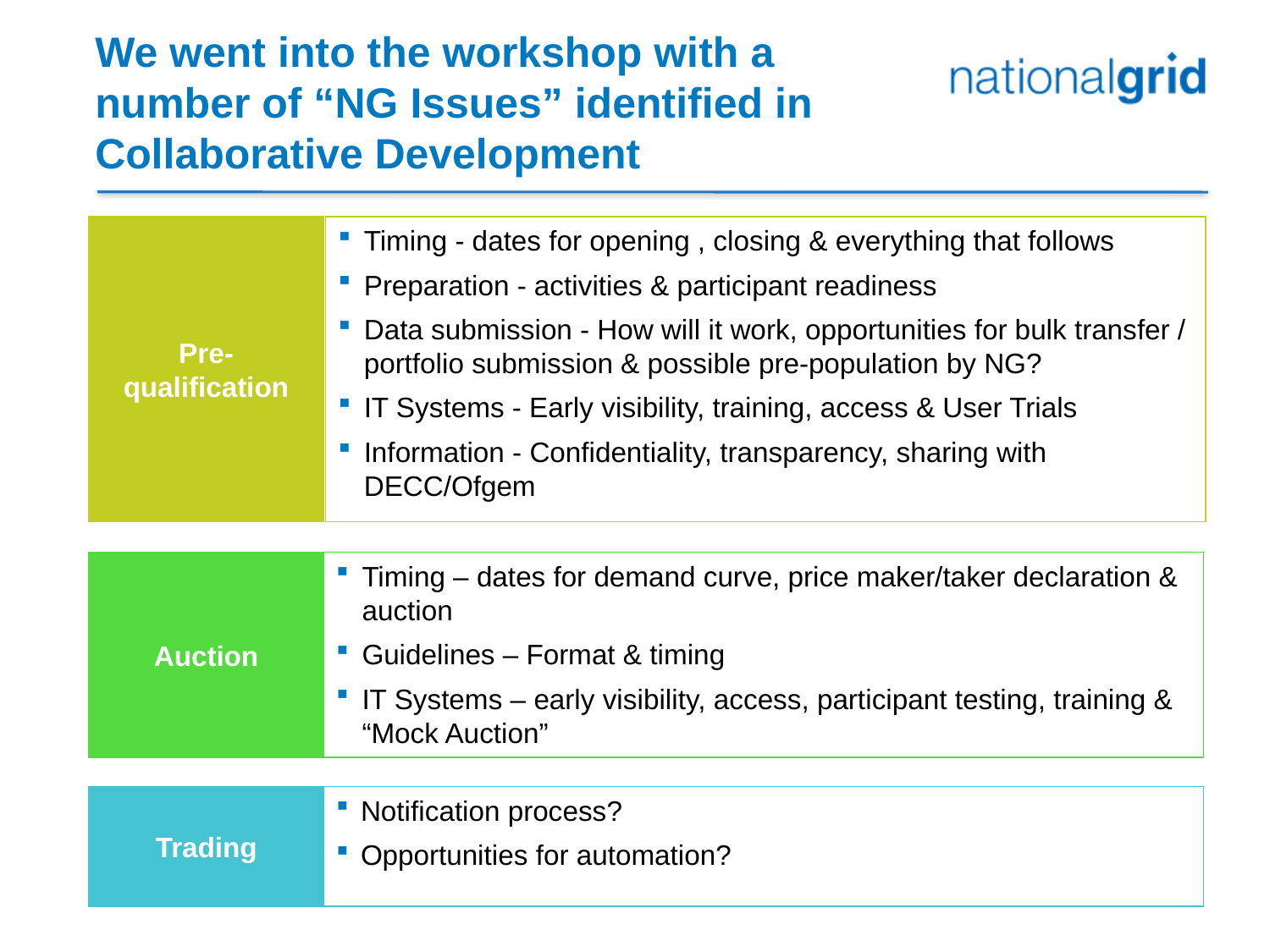

# We went into the workshop with a number of “NG Issues” identified in Collaborative Development
Pre-qualification
Timing - dates for opening , closing & everything that follows
Preparation - activities & participant readiness
Data submission - How will it work, opportunities for bulk transfer / portfolio submission & possible pre-population by NG?
IT Systems - Early visibility, training, access & User Trials
Information - Confidentiality, transparency, sharing with DECC/Ofgem
Auction
Timing – dates for demand curve, price maker/taker declaration & auction
Guidelines – Format & timing
IT Systems – early visibility, access, participant testing, training & “Mock Auction”

Trading
Notification process?
Opportunities for automation?